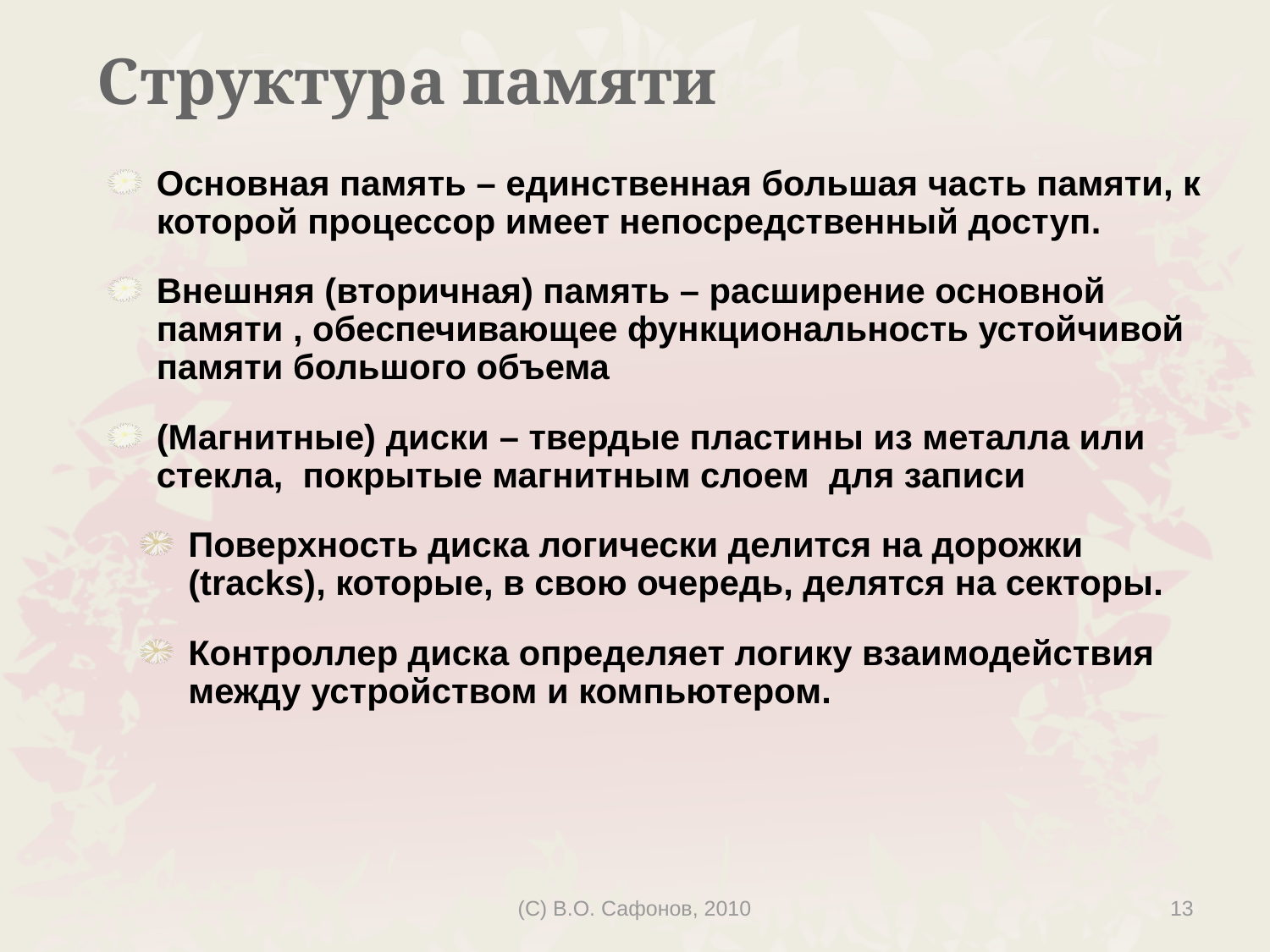

# Структура памяти
Основная память – единственная большая часть памяти, к которой процессор имеет непосредственный доступ.
Внешняя (вторичная) память – расширение основной памяти , обеспечивающее функциональность устойчивой памяти большого объема
(Магнитные) диски – твердые пластины из металла или стекла,  покрытые магнитным слоем  для записи
Поверхность диска логически делится на дорожки (tracks), которые, в свою очередь, делятся на секторы.
Контроллер диска определяет логику взаимодействия  между устройством и компьютером.

(C) В.О. Сафонов, 2010
13